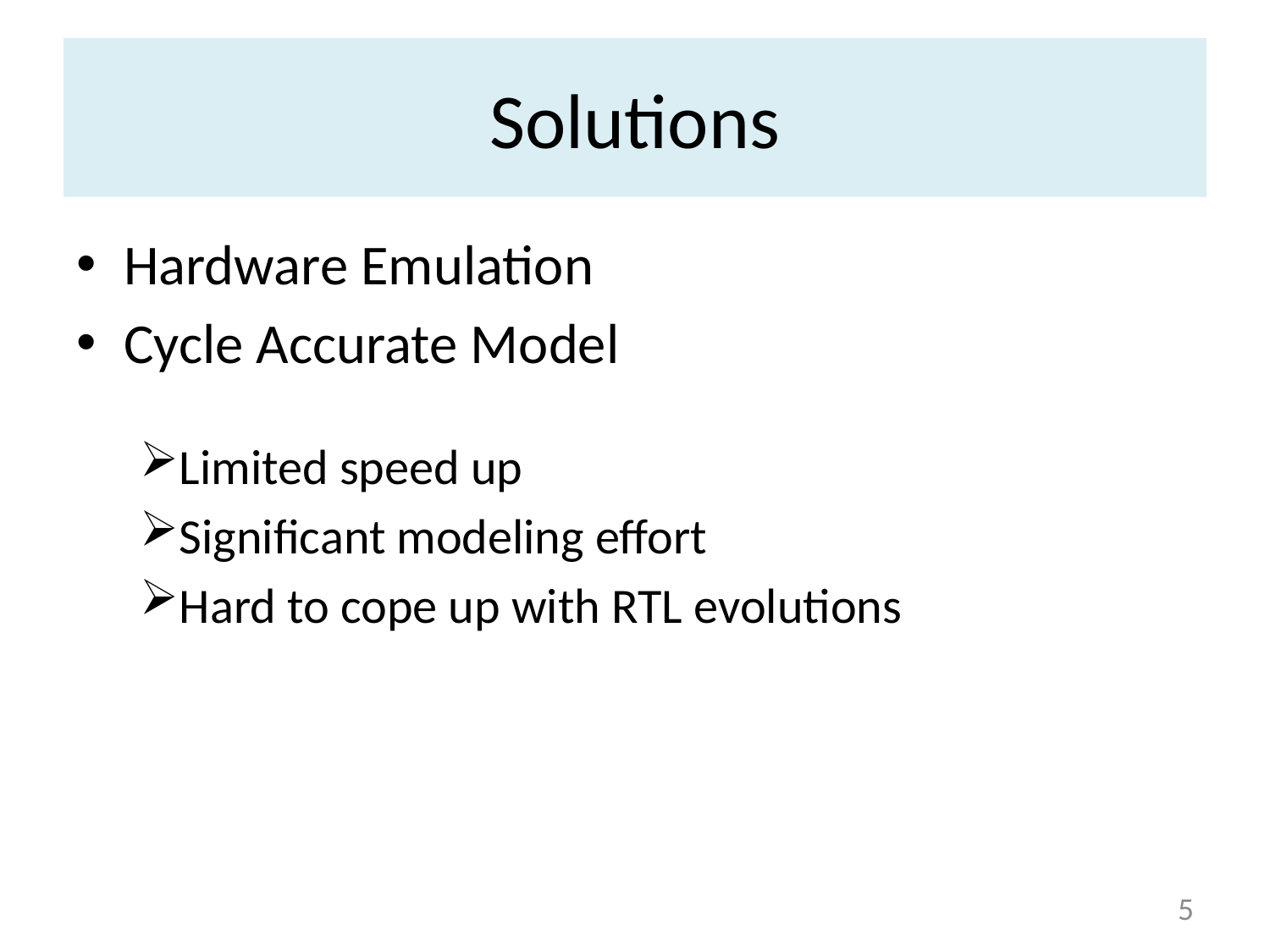

# Solutions
Hardware Emulation
Cycle Accurate Model

Limited speed up
Significant modeling effort
Hard to cope up with RTL evolutions

5